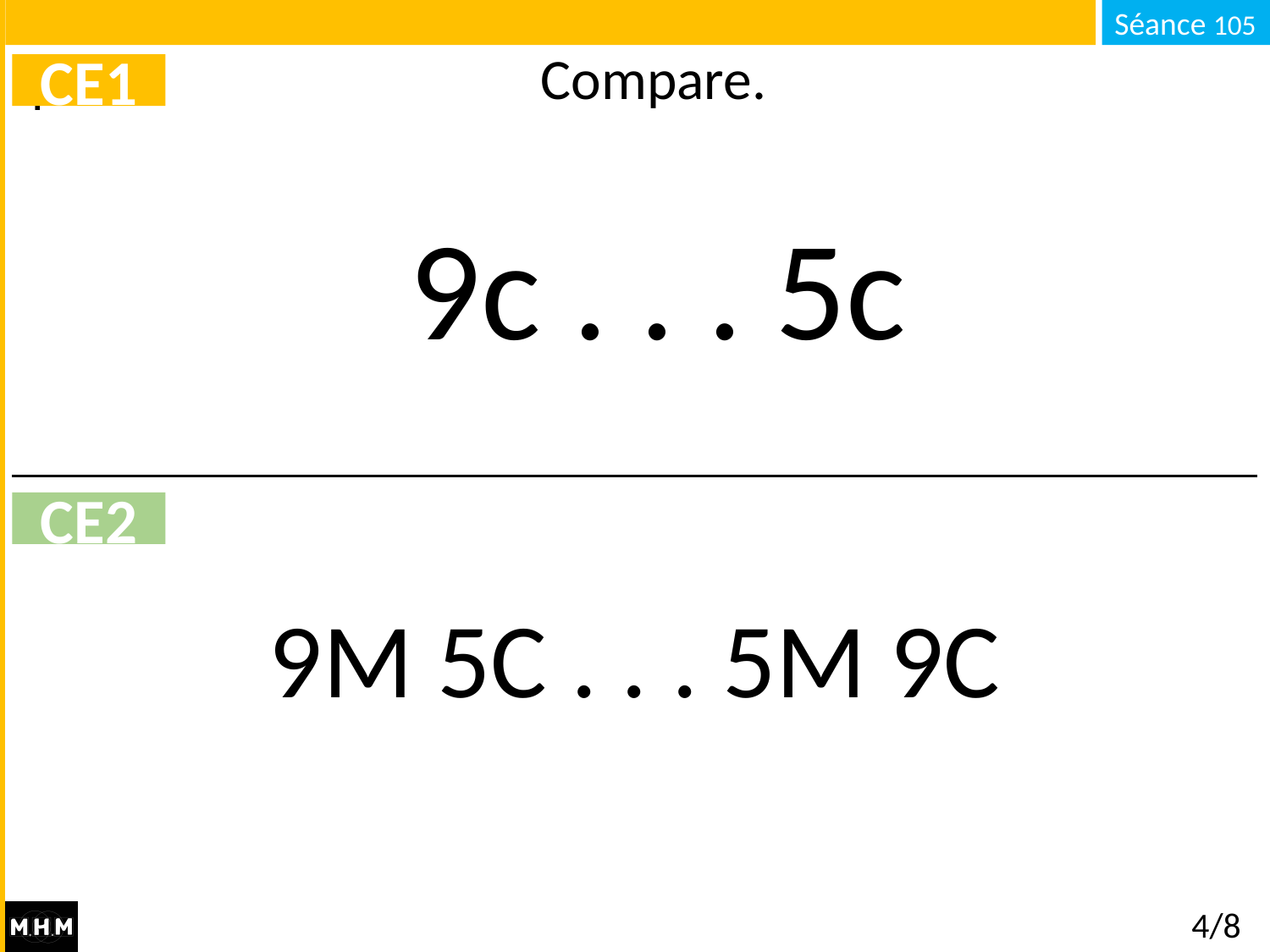

# Compare.
CE1
9c . . . 5c
CE2
9M 5C . . . 5M 9C
4/8